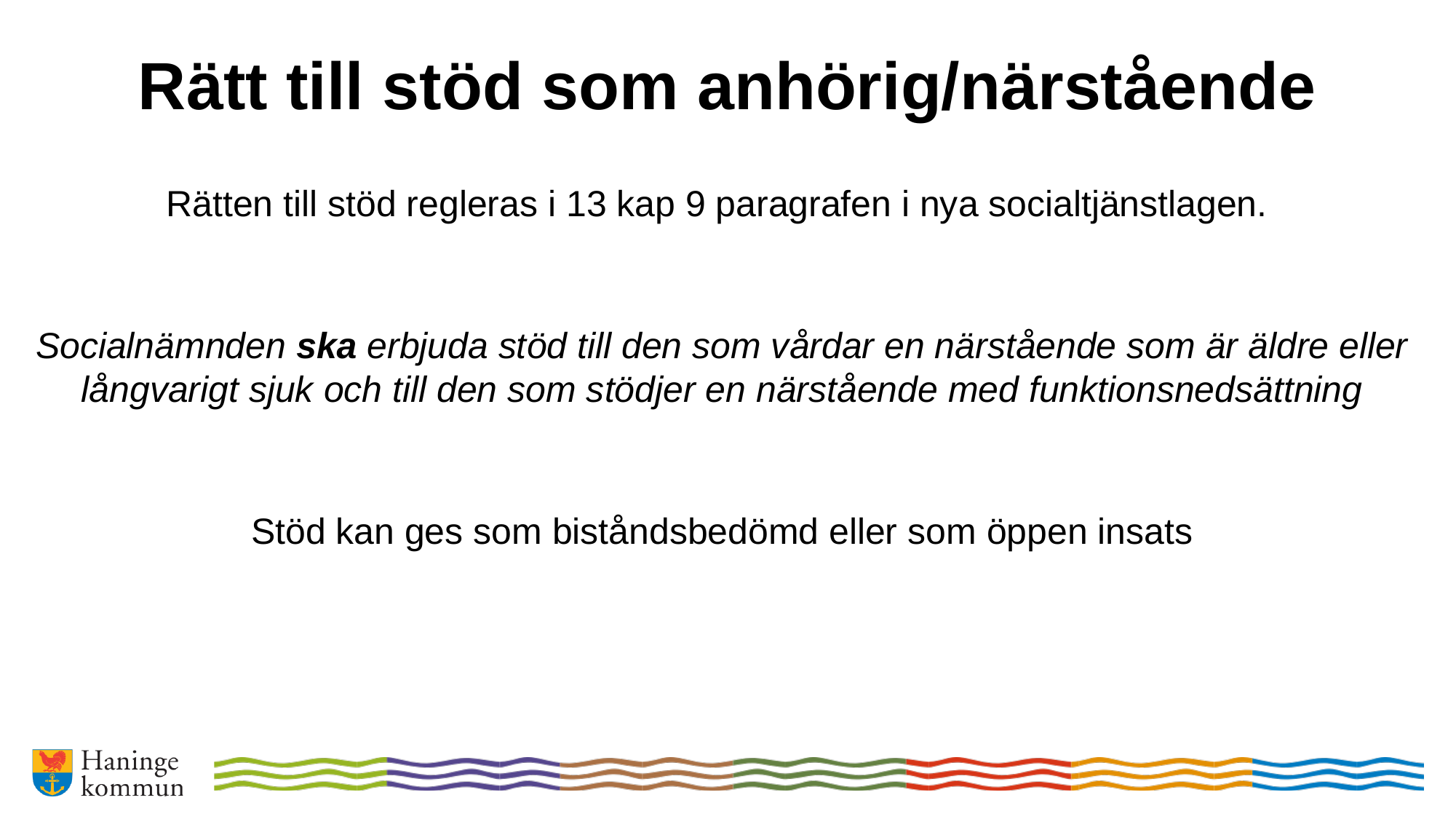

# Rätt till stöd som anhörig/närstående

Rätten till stöd regleras i 13 kap 9 paragrafen i nya socialtjänstlagen.

Socialnämnden ska erbjuda stöd till den som vårdar en närstående som är äldre eller långvarigt sjuk och till den som stödjer en närstående med funktionsnedsättning

Stöd kan ges som biståndsbedömd eller som öppen insats